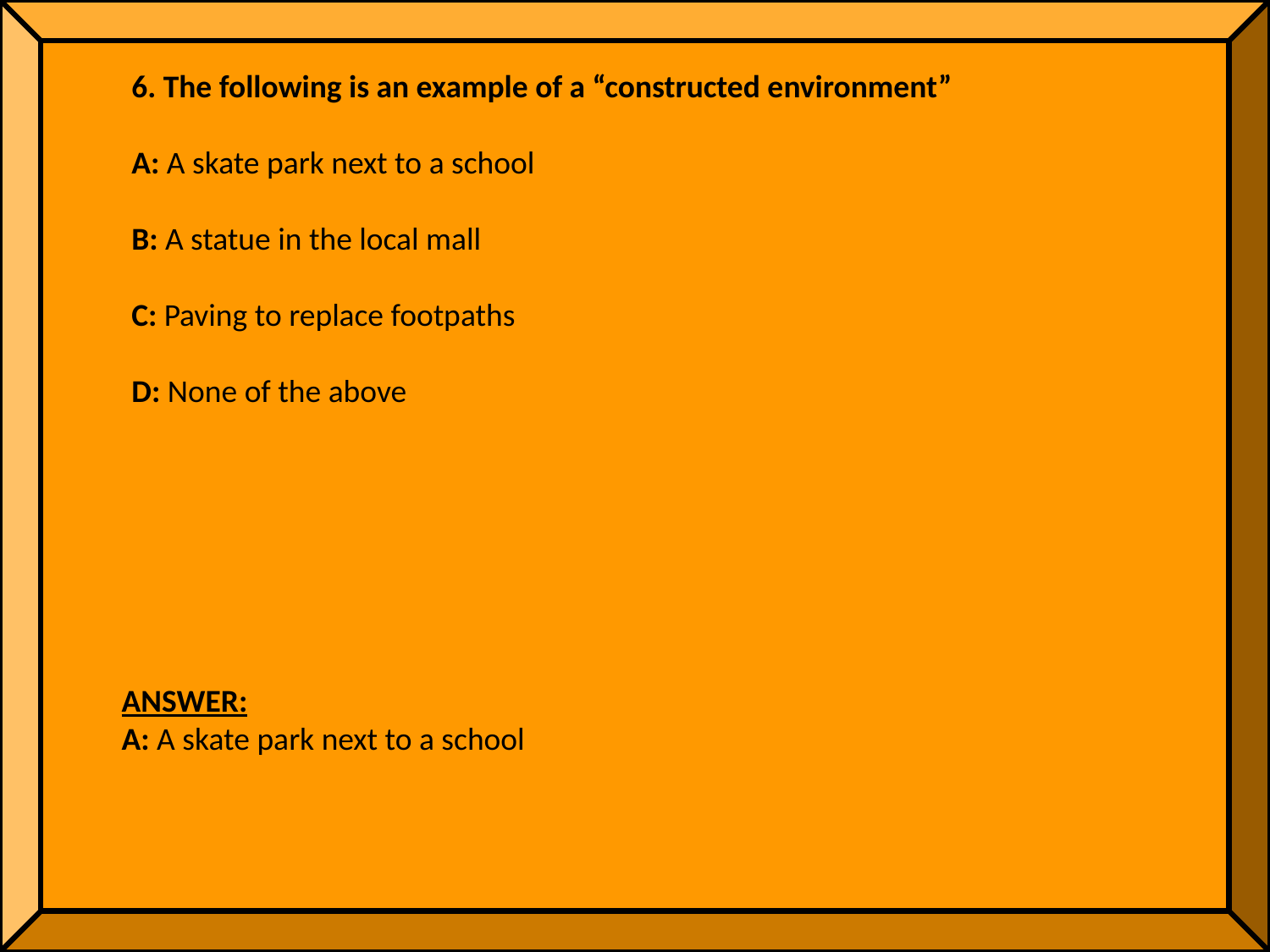

6. The following is an example of a “constructed environment”

A: A skate park next to a school

B: A statue in the local mall

C: Paving to replace footpaths

D: None of the above

ANSWER:
A: A skate park next to a school